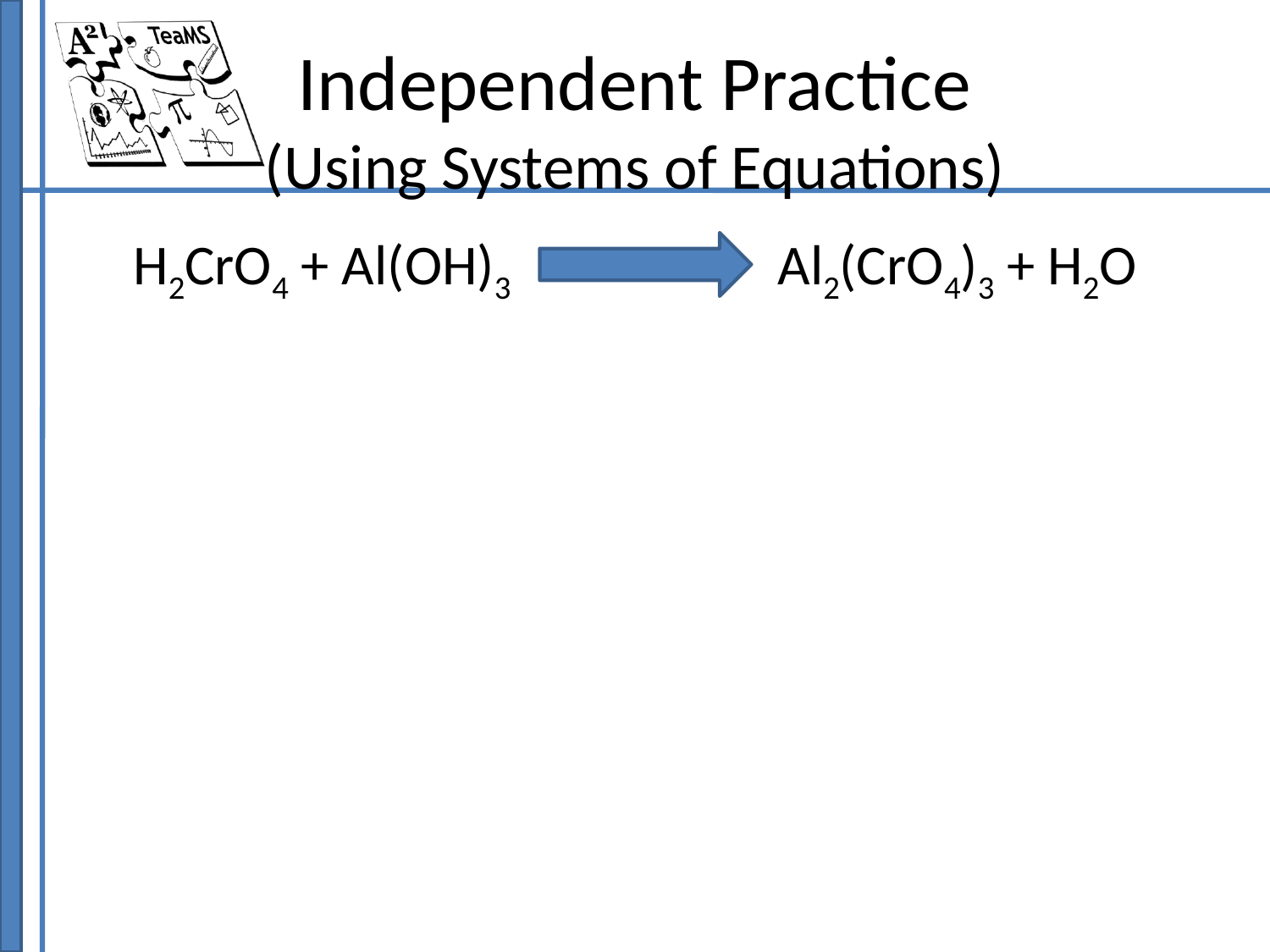

Independent Practice
(Using Systems of Equations)
H2CrO4 + Al(OH)3                     Al2(CrO4)3 + H2O